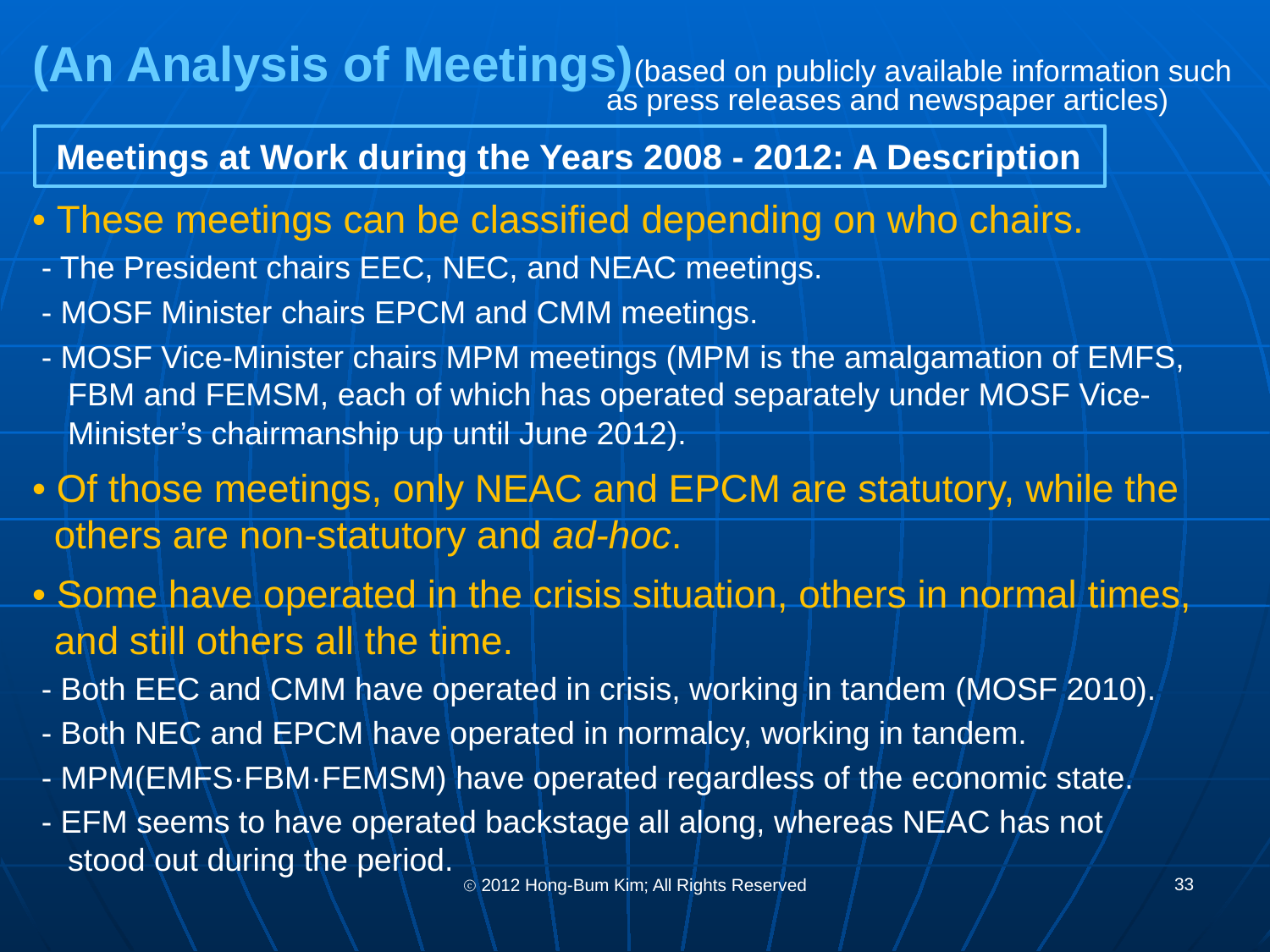

(An Analysis of Meetings)(based on publicly available information such				        as press releases and newspaper articles)

  Meetings at Work during the Years 2008 - 2012: A Description

• These meetings can be classified depending on who chairs.

 - The President chairs EEC, NEC, and NEAC meetings.

 - MOSF Minister chairs EPCM and CMM meetings.

 - MOSF Vice-Minister chairs MPM meetings (MPM is the amalgamation of EMFS,
    FBM and FEMSM, each of which has operated separately under MOSF Vice-
    Minister’s chairmanship up until June 2012).

• Of those meetings, only NEAC and EPCM are statutory, while the
  others are non-statutory and ad-hoc.

• Some have operated in the crisis situation, others in normal times,
  and still others all the time.

 - Both EEC and CMM have operated in crisis, working in tandem (MOSF 2010).

 - Both NEC and EPCM have operated in normalcy, working in tandem.

 - MPM(EMFS·FBM·FEMSM) have operated regardless of the economic state.

 - EFM seems to have operated backstage all along, whereas NEAC has not
    stood out during the period.

33
ⓒ 2012 Hong-Bum Kim; All Rights Reserved